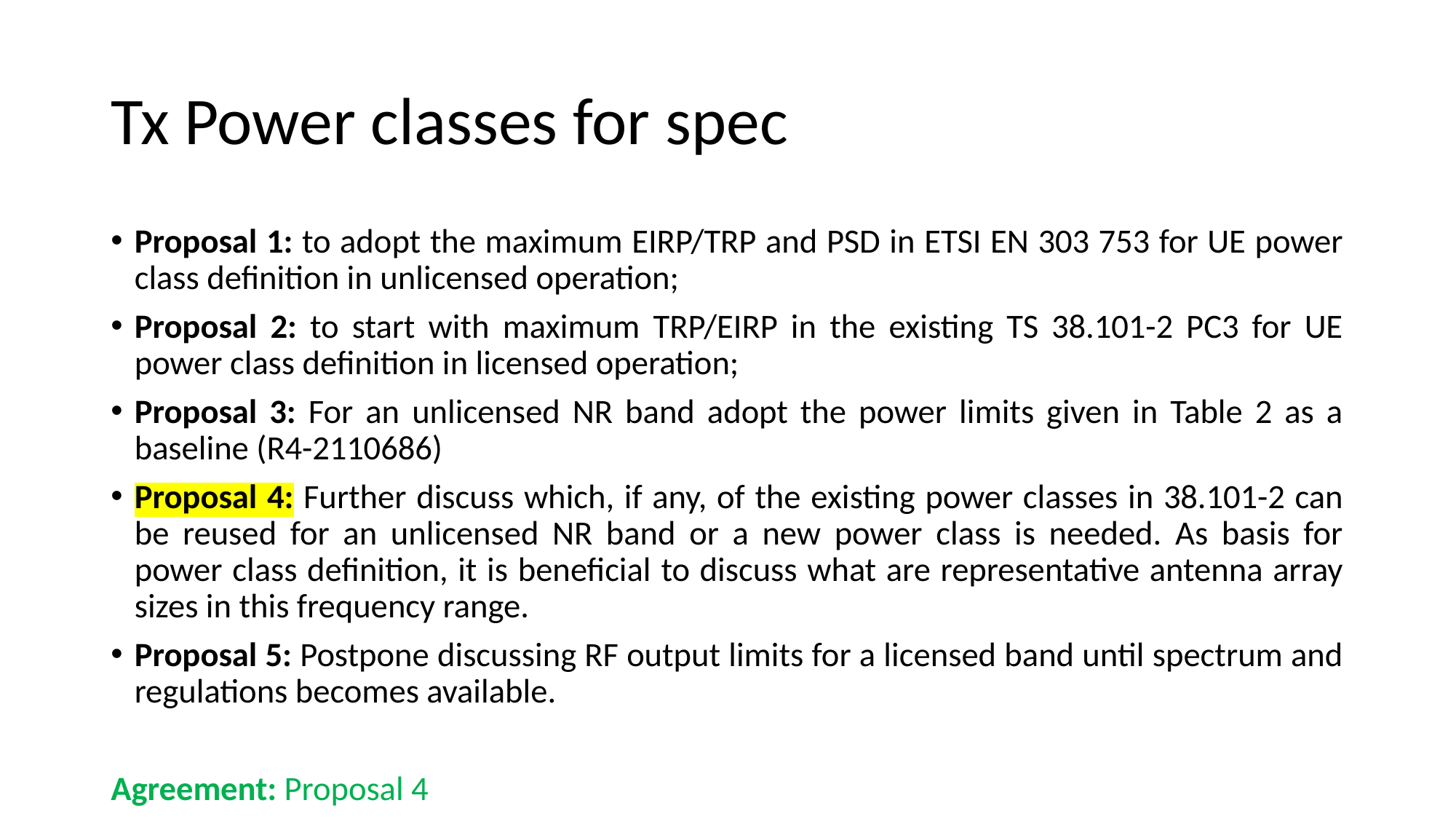

# Tx Power classes for spec
Proposal 1: to adopt the maximum EIRP/TRP and PSD in ETSI EN 303 753 for UE power class definition in unlicensed operation;
Proposal 2: to start with maximum TRP/EIRP in the existing TS 38.101-2 PC3 for UE power class definition in licensed operation;
Proposal 3: For an unlicensed NR band adopt the power limits given in Table 2 as a baseline (R4-2110686)
Proposal 4: Further discuss which, if any, of the existing power classes in 38.101-2 can be reused for an unlicensed NR band or a new power class is needed. As basis for power class definition, it is beneficial to discuss what are representative antenna array sizes in this frequency range.
Proposal 5: Postpone discussing RF output limits for a licensed band until spectrum and regulations becomes available.

Agreement: Proposal 4